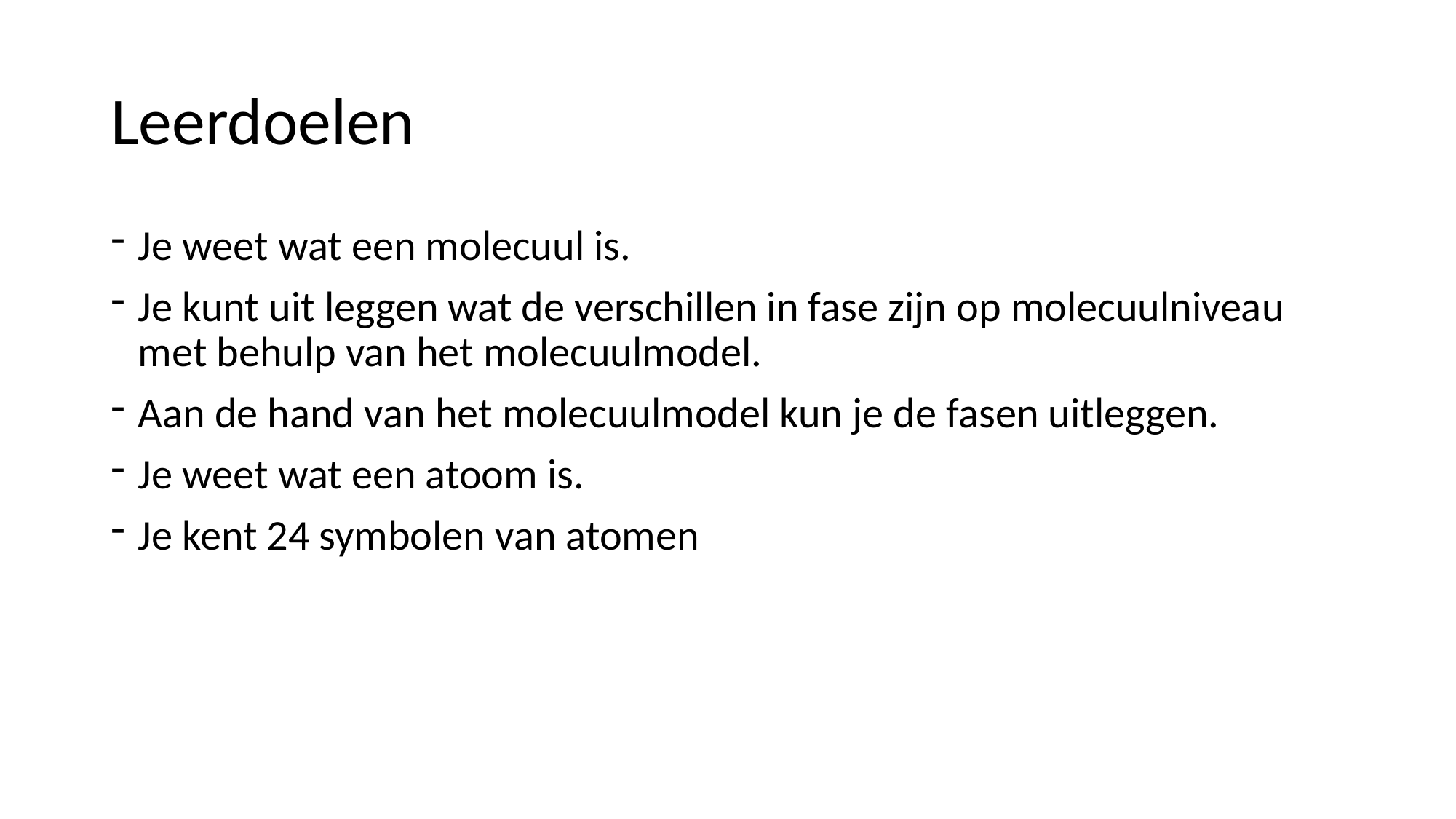

# Leerdoelen
Je weet wat een molecuul is.
Je kunt uit leggen wat de verschillen in fase zijn op molecuulniveau met behulp van het molecuulmodel.
Aan de hand van het molecuulmodel kun je de fasen uitleggen.
Je weet wat een atoom is.
Je kent 24 symbolen van atomen